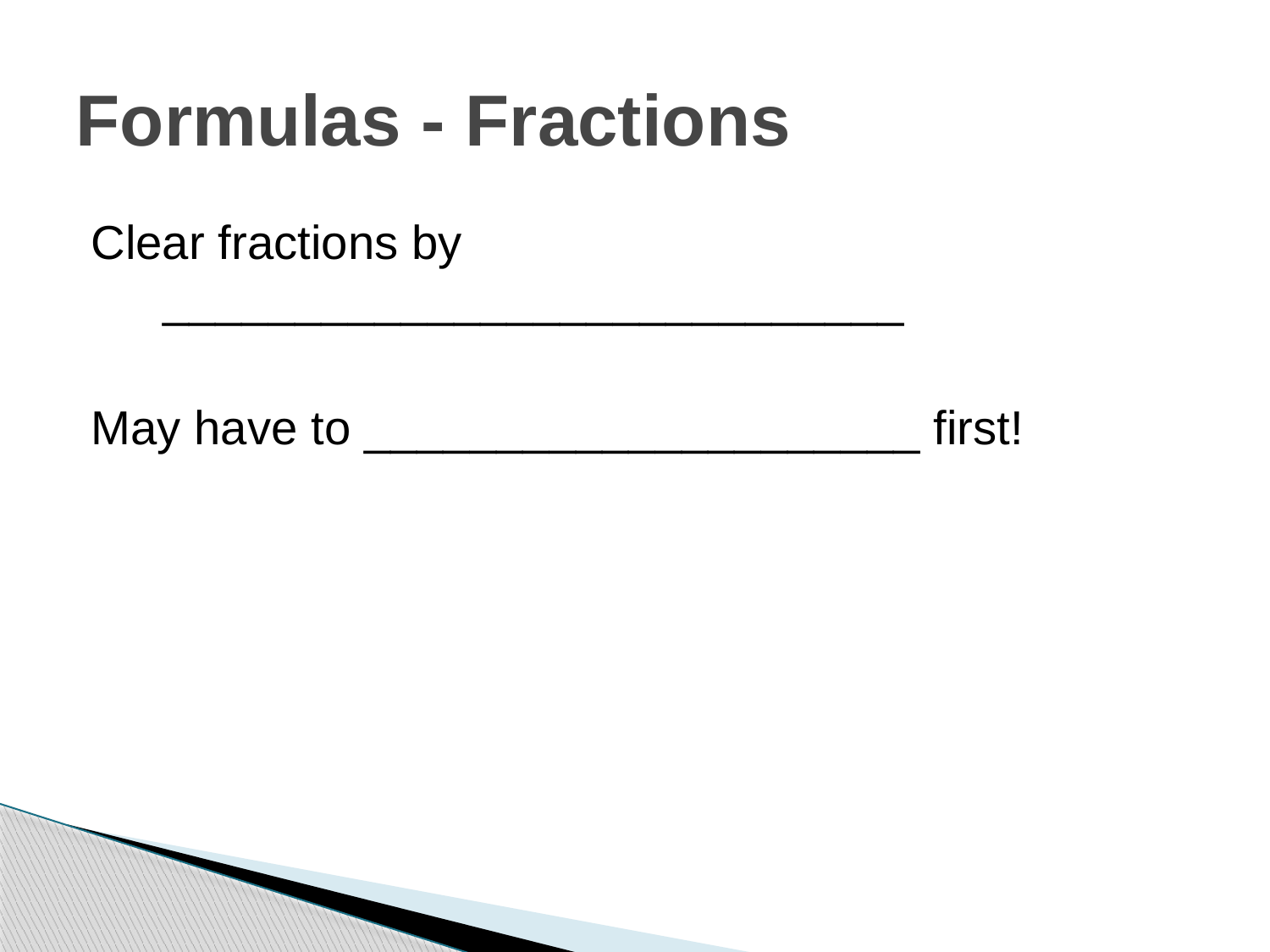

# Formulas - Fractions
Clear fractions by ____________________________

May have to _____________________ first!